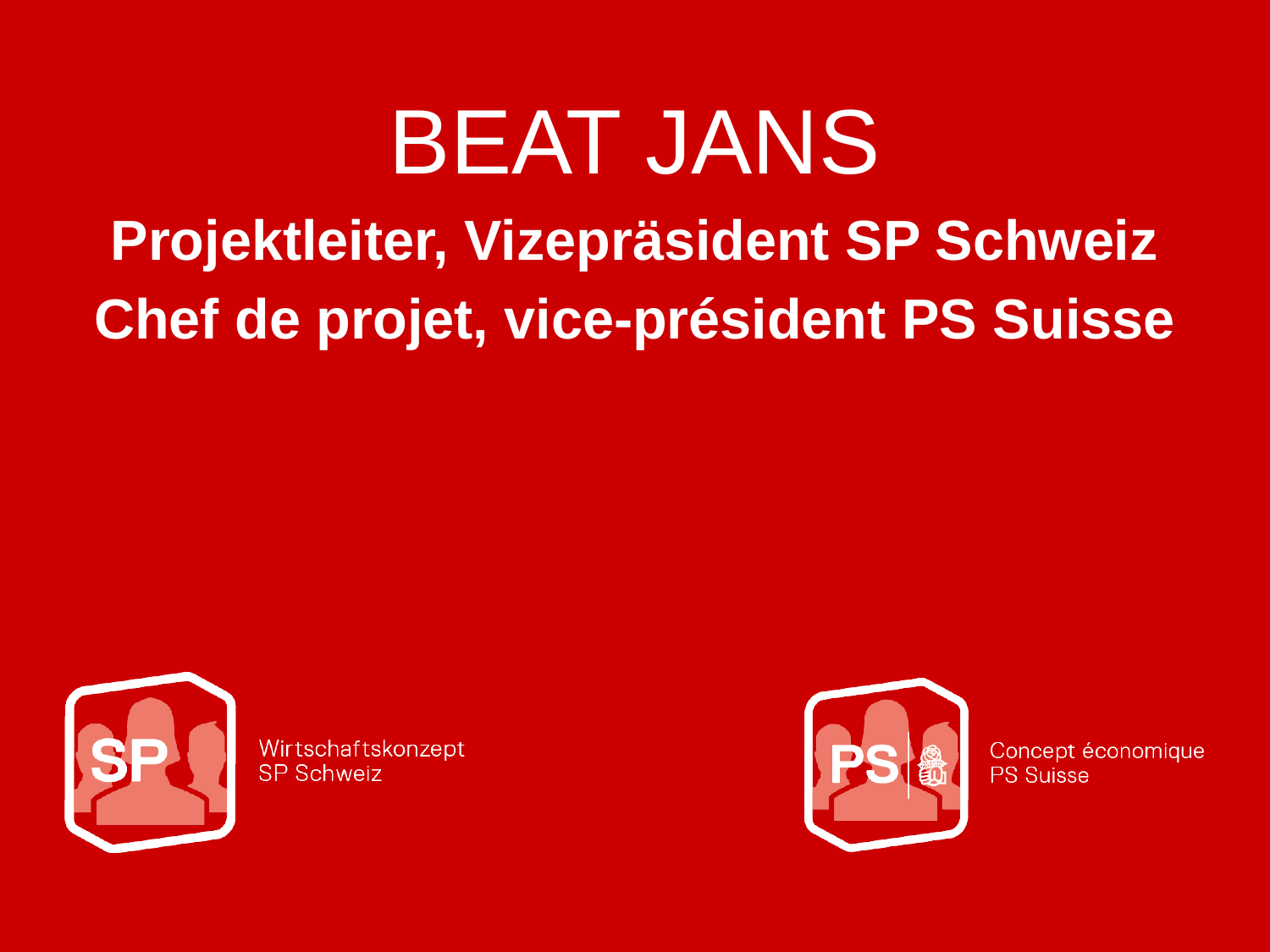

BEAT JANS
Projektleiter, Vizepräsident SP Schweiz
Chef de projet, vice-président PS Suisse